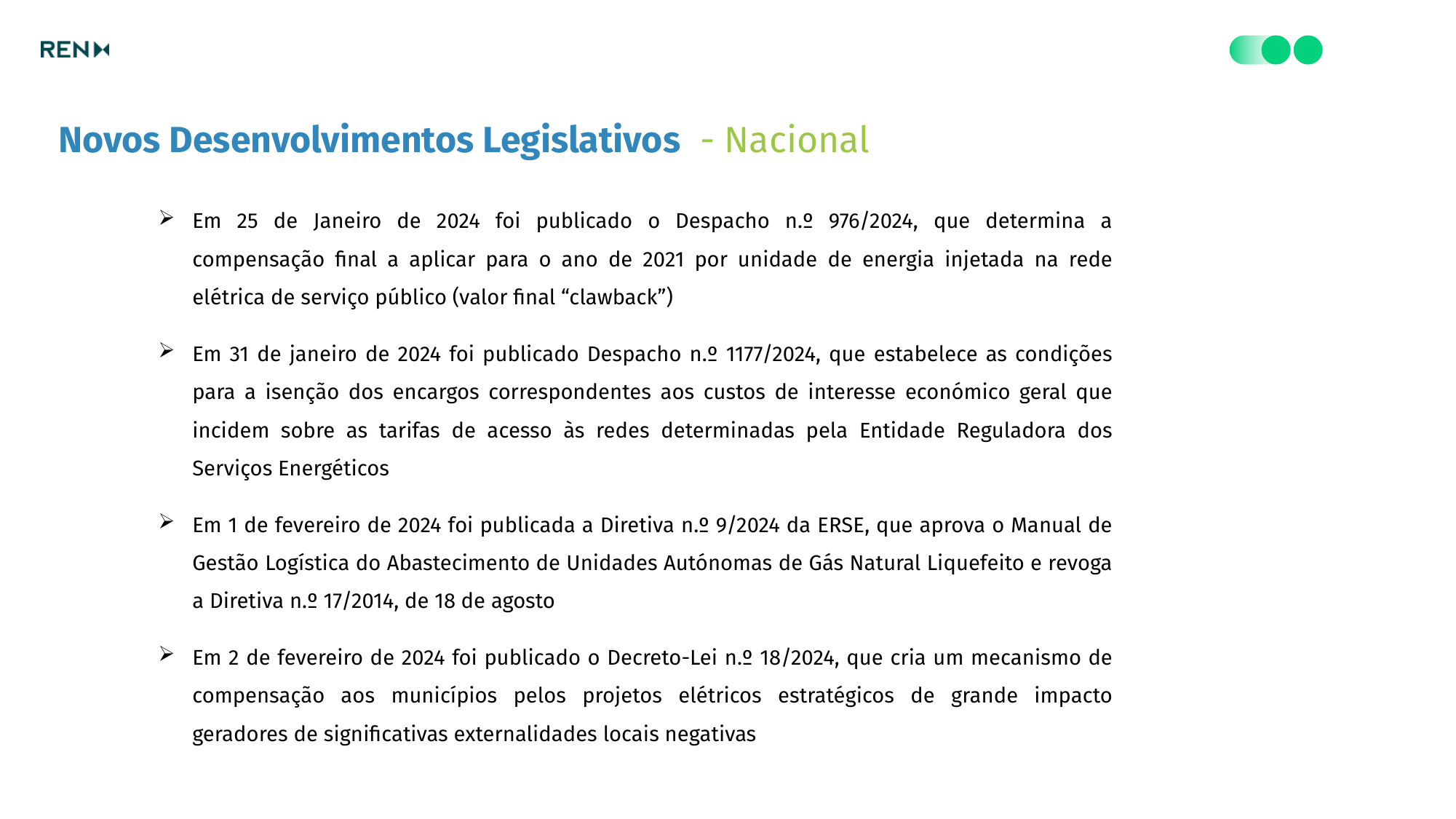

Novos Desenvolvimentos Legislativos  - Nacional
Em 25 de Janeiro de 2024 foi publicado o Despacho n.º 976/2024, que determina a compensação final a aplicar para o ano de 2021 por unidade de energia injetada na rede elétrica de serviço público (valor final “clawback”)
Em 31 de janeiro de 2024 foi publicado Despacho n.º 1177/2024, que estabelece as condições para a isenção dos encargos correspondentes aos custos de interesse económico geral que incidem sobre as tarifas de acesso às redes determinadas pela Entidade Reguladora dos Serviços Energéticos
Em 1 de fevereiro de 2024 foi publicada a Diretiva n.º 9/2024 da ERSE, que aprova o Manual de Gestão Logística do Abastecimento de Unidades Autónomas de Gás Natural Liquefeito e revoga a Diretiva n.º 17/2014, de 18 de agosto
Em 2 de fevereiro de 2024 foi publicado o Decreto-Lei n.º 18/2024, que cria um mecanismo de compensação aos municípios pelos projetos elétricos estratégicos de grande impacto geradores de significativas externalidades locais negativas